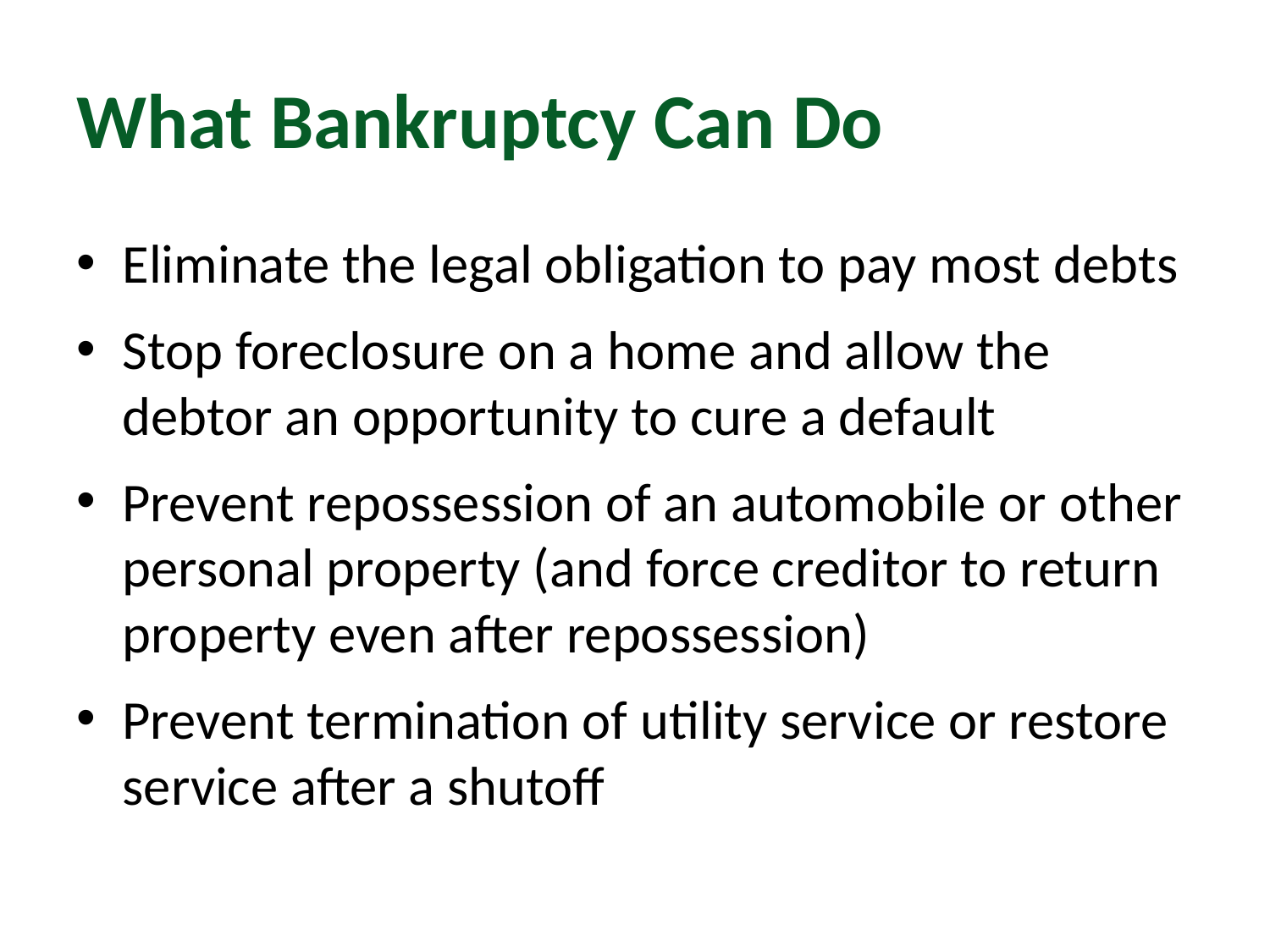

# What Bankruptcy Can Do
Eliminate the legal obligation to pay most debts
Stop foreclosure on a home and allow the debtor an opportunity to cure a default
Prevent repossession of an automobile or other personal property (and force creditor to return property even after repossession)
Prevent termination of utility service or restore service after a shutoff